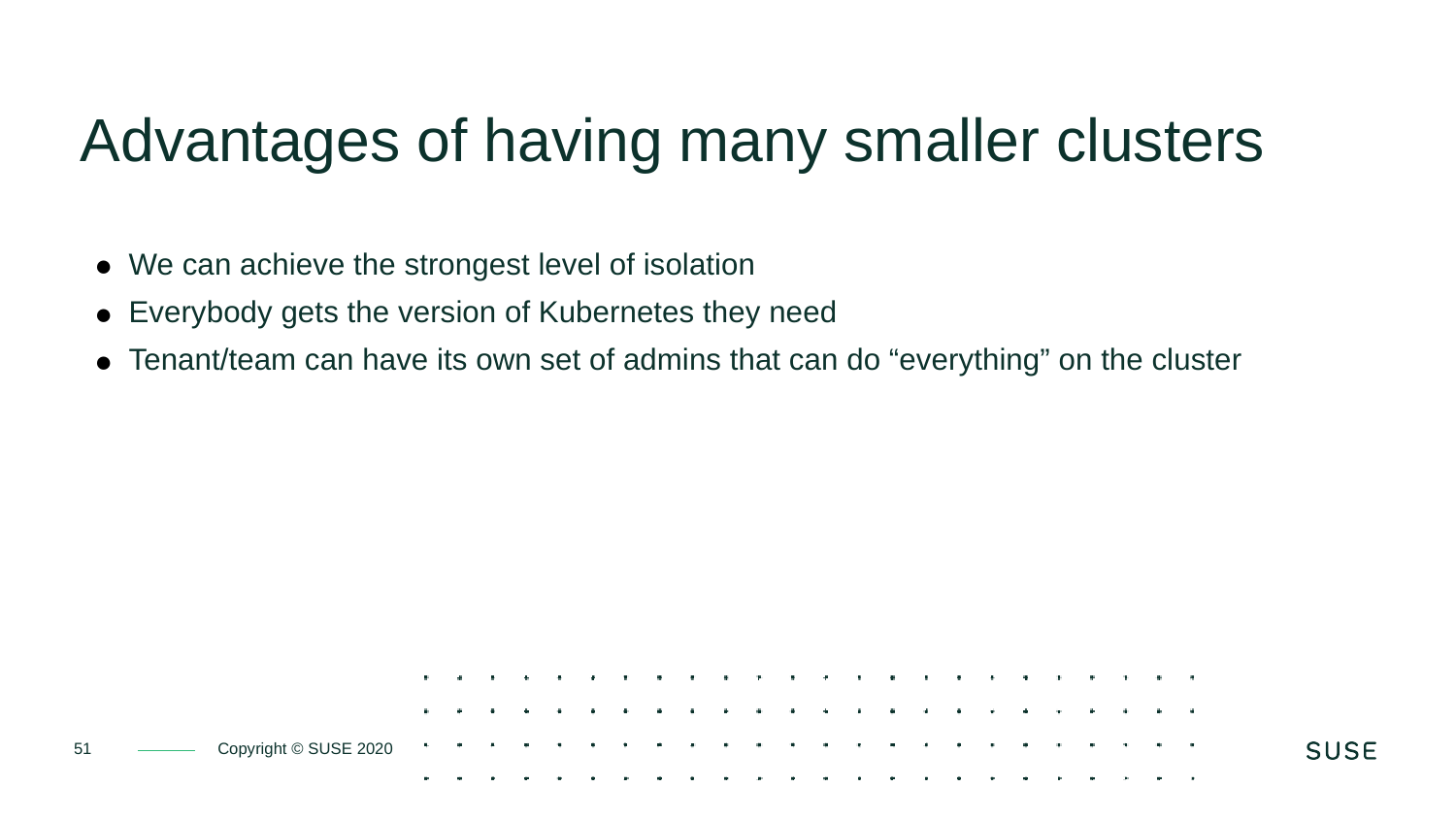

Advantages of having many smaller clusters
We can achieve the strongest level of isolation
Everybody gets the version of Kubernetes they need
Tenant/team can have its own set of admins that can do “everything” on the cluster